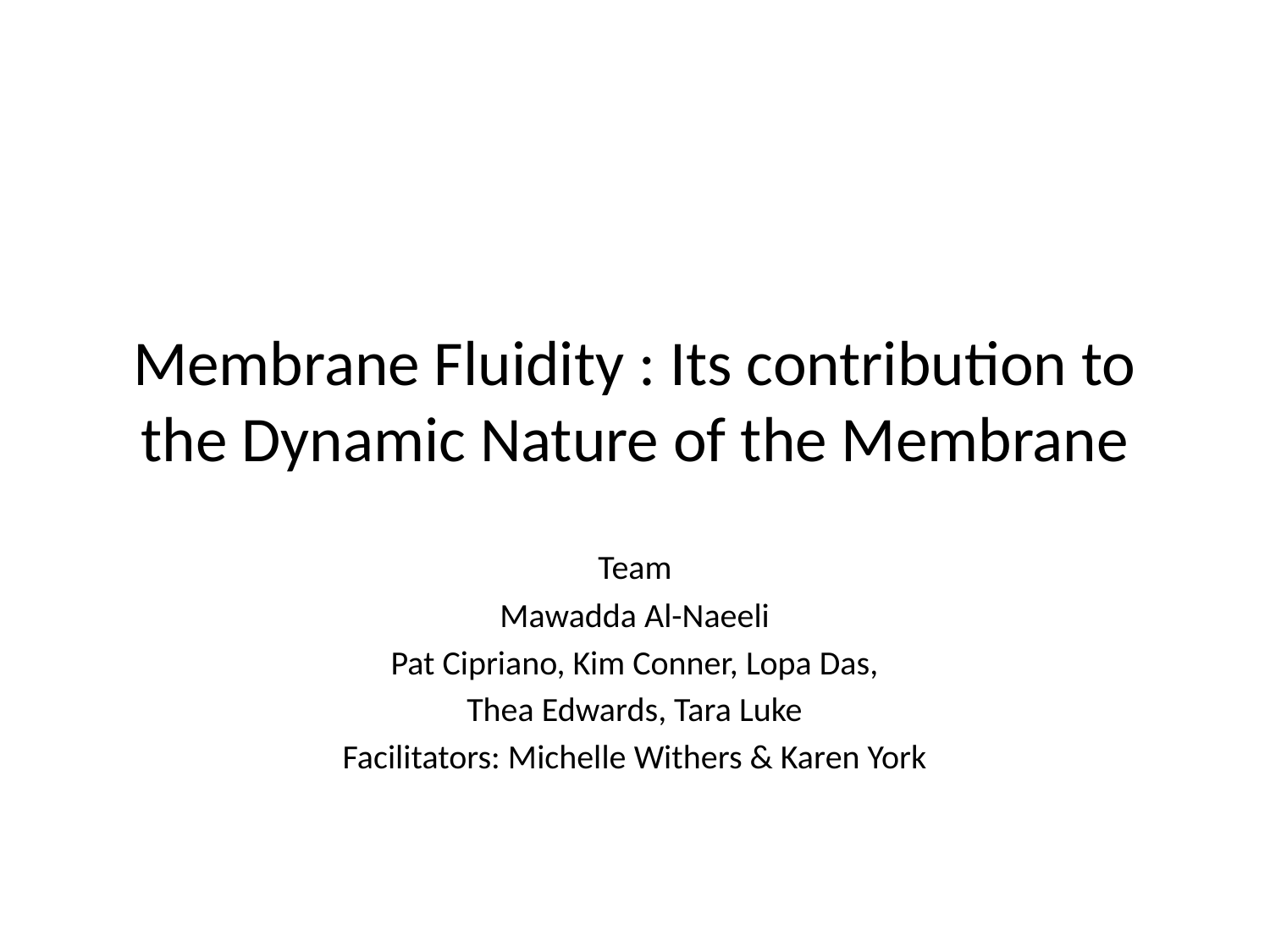

# Membrane Fluidity : Its contribution to the Dynamic Nature of the Membrane
Team
Mawadda Al-Naeeli
Pat Cipriano, Kim Conner, Lopa Das,
Thea Edwards, Tara Luke
Facilitators: Michelle Withers & Karen York